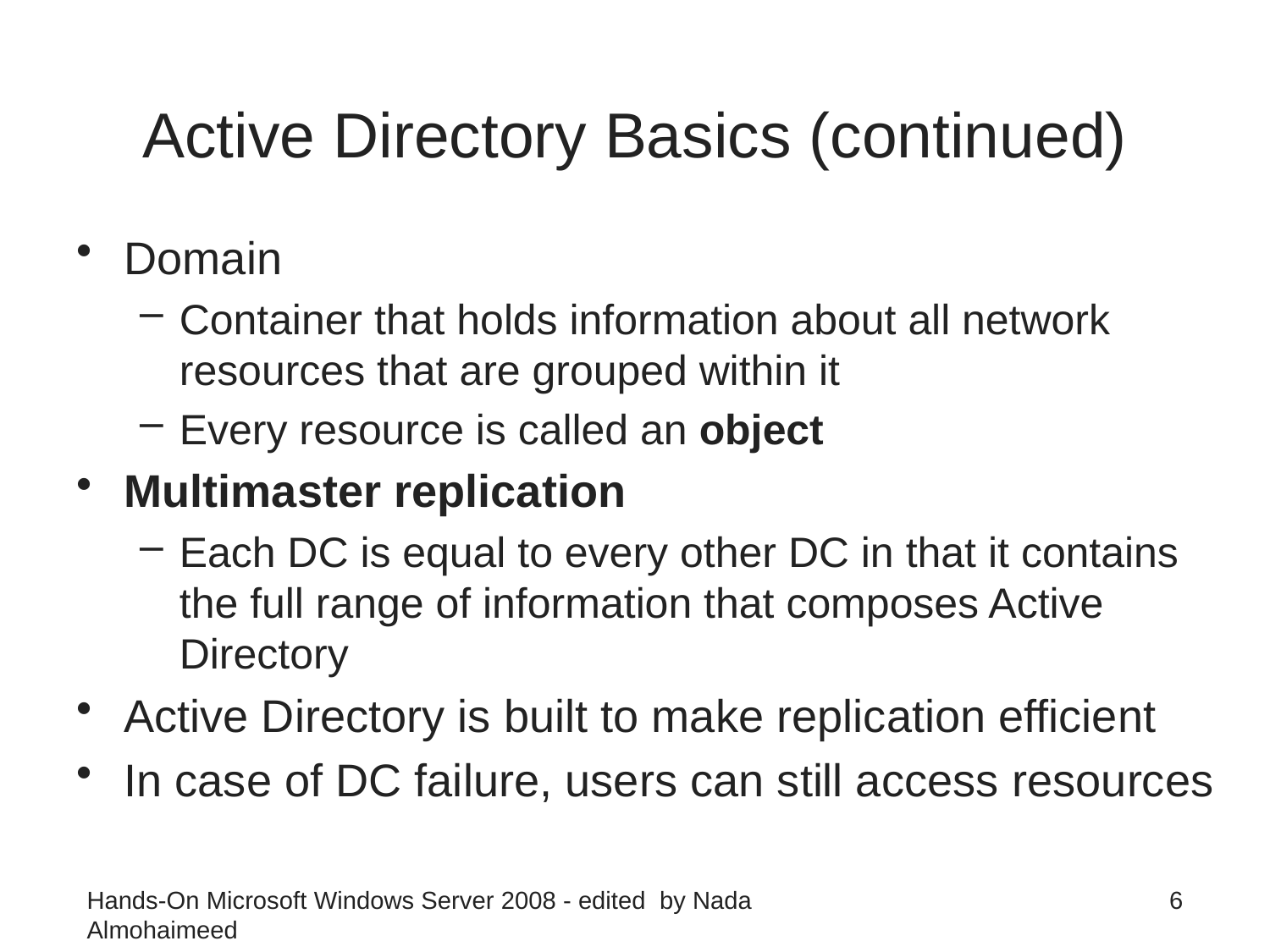

# Active Directory Basics (continued)
Domain
Container that holds information about all network resources that are grouped within it
Every resource is called an object
Multimaster replication
Each DC is equal to every other DC in that it contains the full range of information that composes Active Directory
Active Directory is built to make replication efficient
In case of DC failure, users can still access resources
Hands-On Microsoft Windows Server 2008 - edited  by Nada Almohaimeed
6